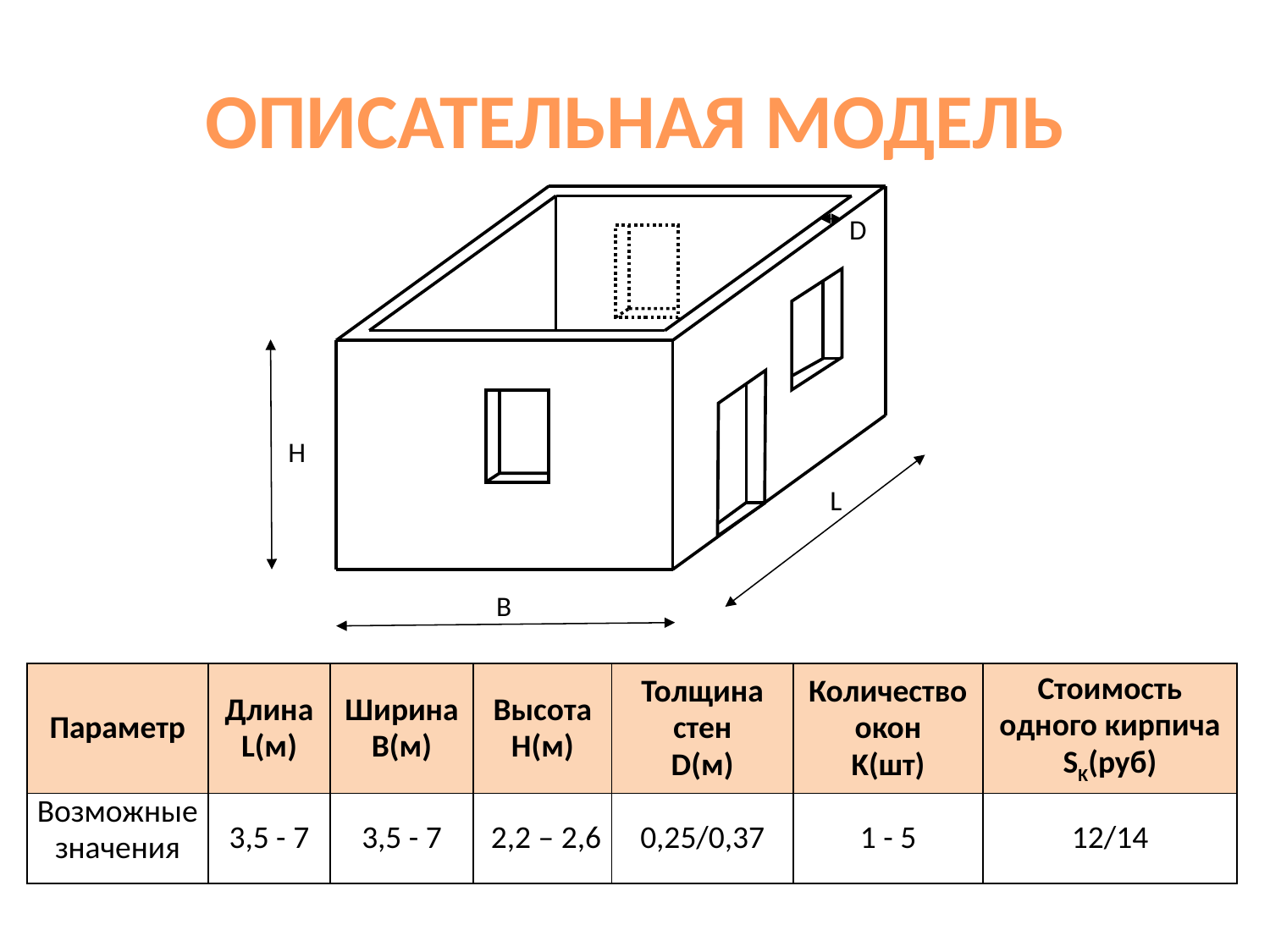

# ОПИСАТЕЛЬНАЯ МОДЕЛЬ
D

H

L
B
| Параметр | Длина L(м) | Ширина B(м) | Высота H(м) | Толщина стен D(м) | Количество окон K(шт) | Стоимость одного кирпича SK(руб) |
| --- | --- | --- | --- | --- | --- | --- |
| Возможные значения | 3,5 - 7 | 3,5 - 7 | 2,2 – 2,6 | 0,25/0,37 | 1 - 5 | 12/14 |